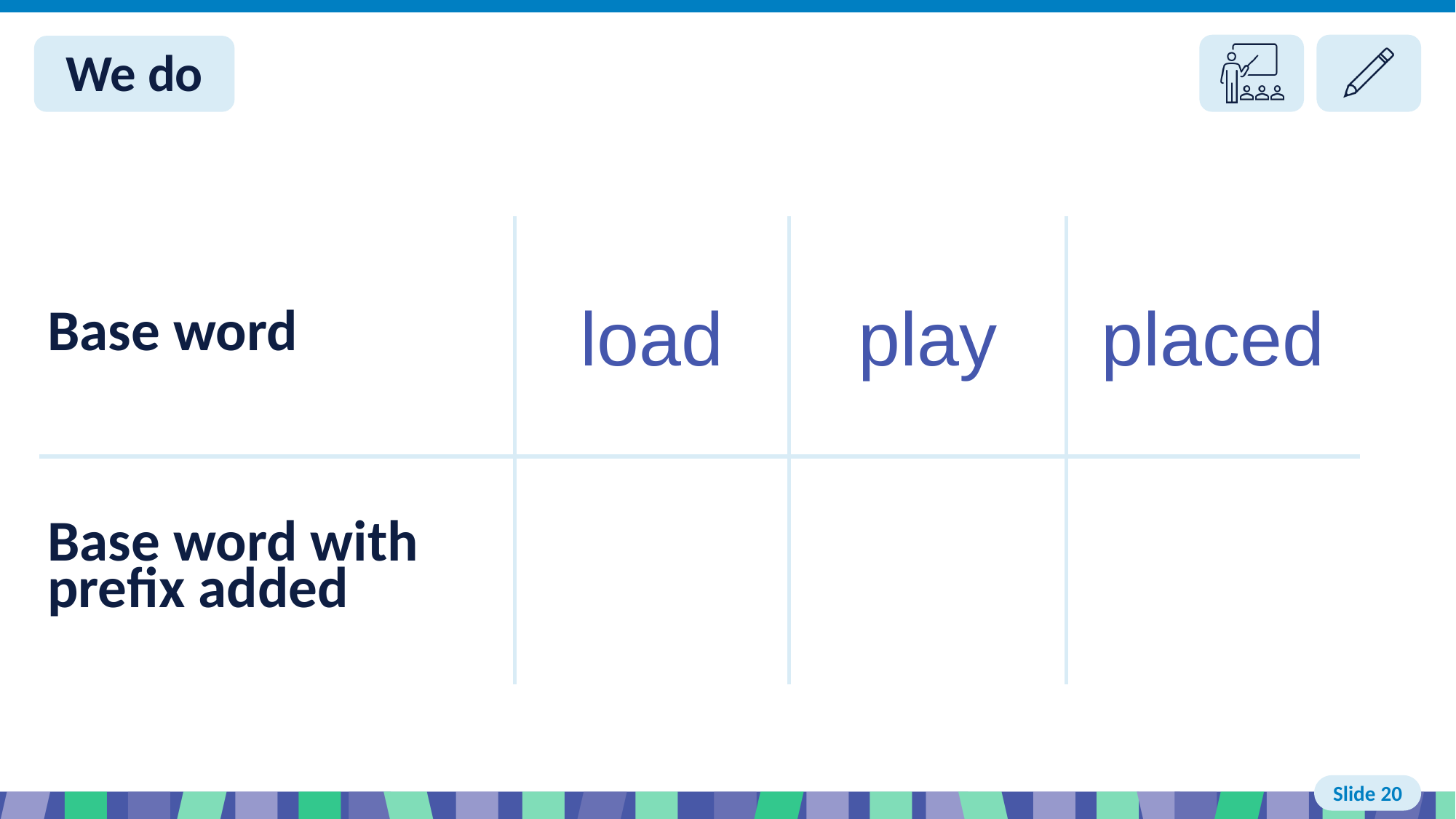

Slide 20 We do
| Base word | load | play | placed |
| --- | --- | --- | --- |
| Base word with prefix added |  |  |  |